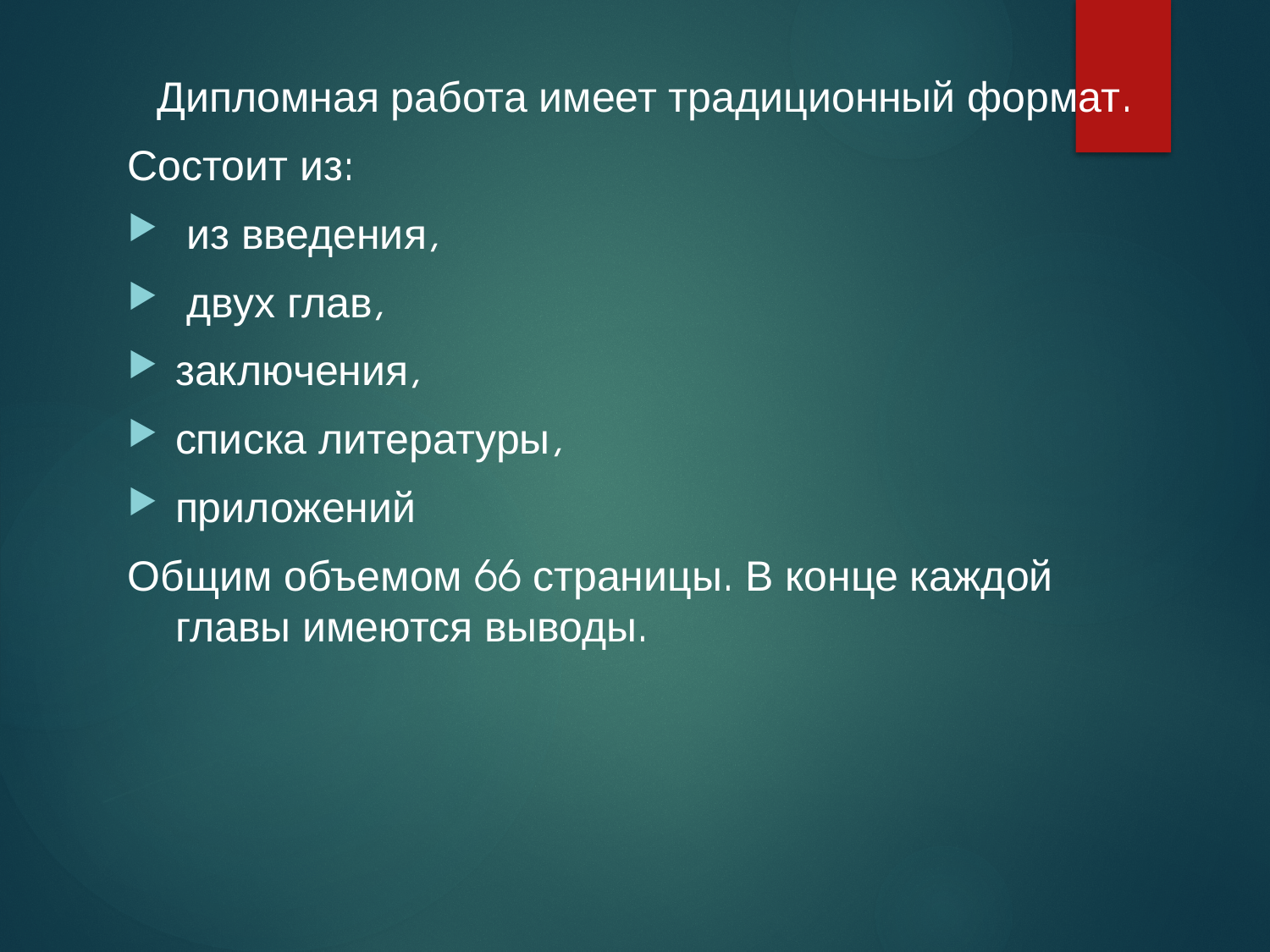

#
Дипломная работа имеет традиционный формат.
Состоит из:
 из введения,
 двух глав,
заключения,
списка литературы,
приложений
Общим объемом 66 страницы. В конце каждой главы имеются выводы.